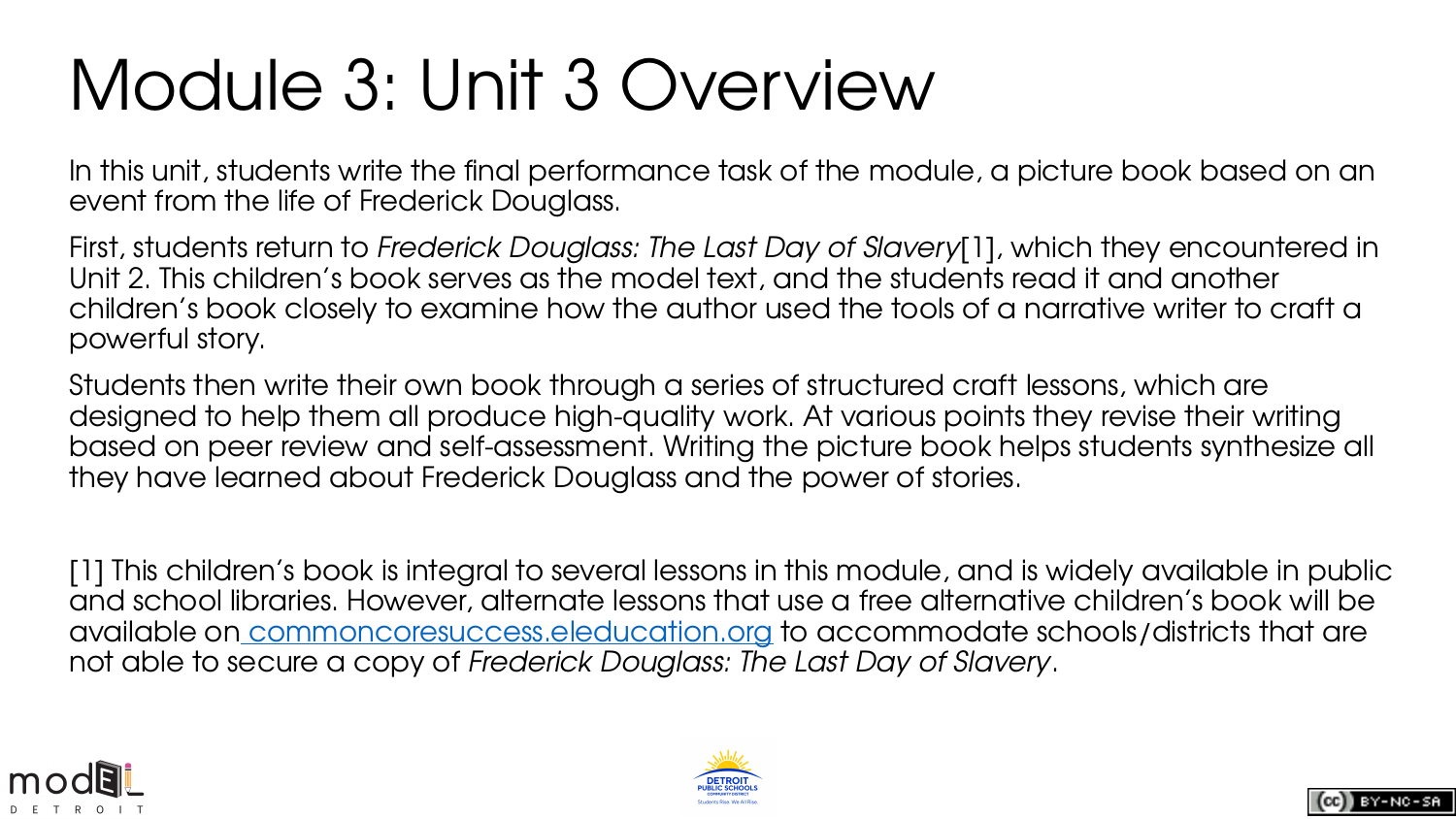

# Module 3: Unit 3 Overview
In this unit, students write the final performance task of the module, a picture book based on an event from the life of Frederick Douglass.
First, students return to Frederick Douglass: The Last Day of Slavery[1], which they encountered in Unit 2. This children’s book serves as the model text, and the students read it and another children’s book closely to examine how the author used the tools of a narrative writer to craft a powerful story.
Students then write their own book through a series of structured craft lessons, which are designed to help them all produce high-quality work. At various points they revise their writing based on peer review and self-assessment. Writing the picture book helps students synthesize all they have learned about Frederick Douglass and the power of stories.

[1] This children’s book is integral to several lessons in this module, and is widely available in public and school libraries. However, alternate lessons that use a free alternative children’s book will be available on commoncoresuccess.eleducation.org to accommodate schools/districts that are not able to secure a copy of Frederick Douglass: The Last Day of Slavery.